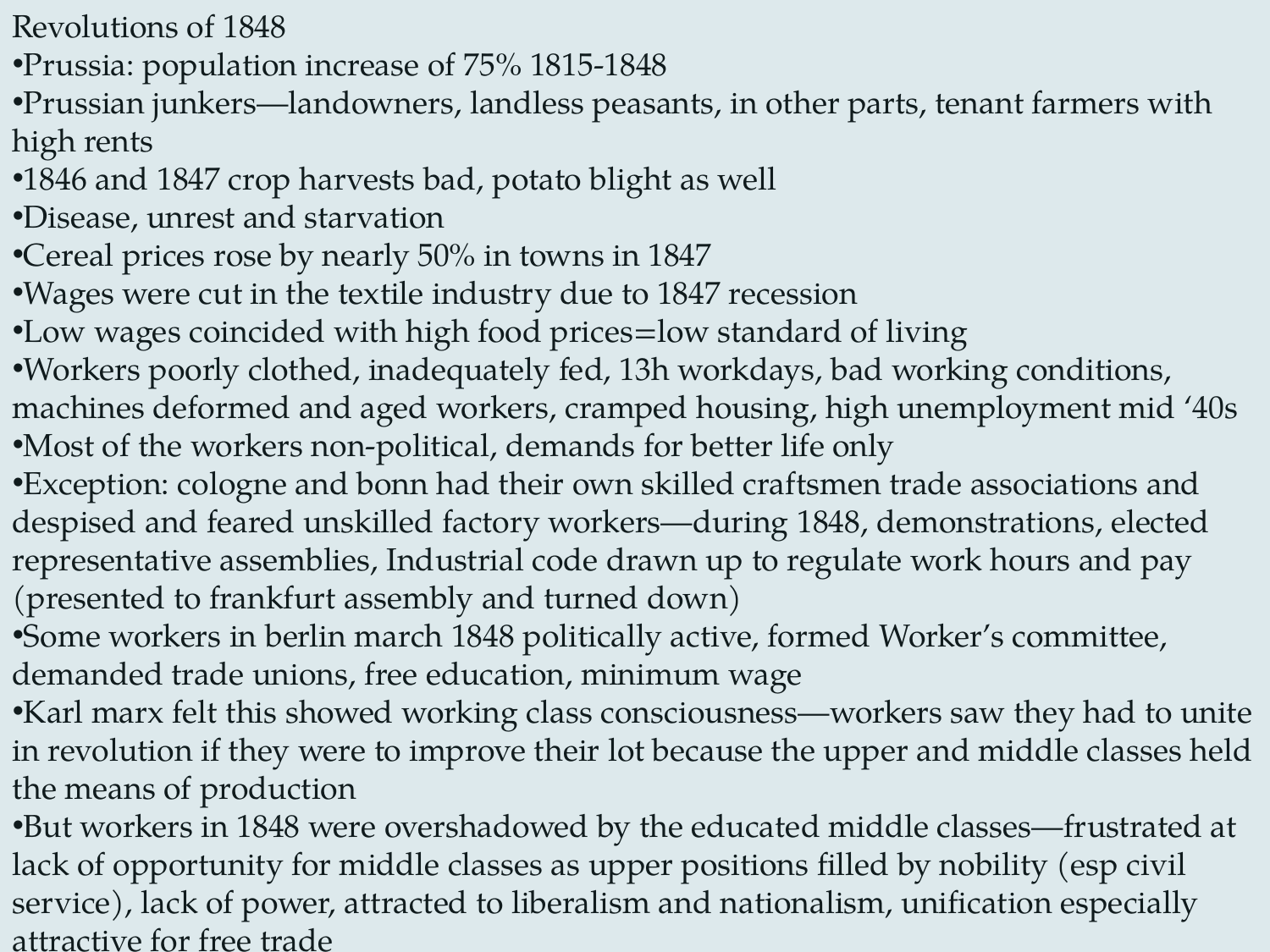

Revolutions of 1848
Prussia: population increase of 75% 1815-1848
Prussian junkers—landowners, landless peasants, in other parts, tenant farmers with high rents
1846 and 1847 crop harvests bad, potato blight as well
Disease, unrest and starvation
Cereal prices rose by nearly 50% in towns in 1847
Wages were cut in the textile industry due to 1847 recession
Low wages coincided with high food prices=low standard of living
Workers poorly clothed, inadequately fed, 13h workdays, bad working conditions, machines deformed and aged workers, cramped housing, high unemployment mid ‘40s
Most of the workers non-political, demands for better life only
Exception: cologne and bonn had their own skilled craftsmen trade associations and despised and feared unskilled factory workers—during 1848, demonstrations, elected representative assemblies, Industrial code drawn up to regulate work hours and pay (presented to frankfurt assembly and turned down)
Some workers in berlin march 1848 politically active, formed Worker’s committee, demanded trade unions, free education, minimum wage
Karl marx felt this showed working class consciousness—workers saw they had to unite in revolution if they were to improve their lot because the upper and middle classes held the means of production
But workers in 1848 were overshadowed by the educated middle classes—frustrated at lack of opportunity for middle classes as upper positions filled by nobility (esp civil service), lack of power, attracted to liberalism and nationalism, unification especially attractive for free trade